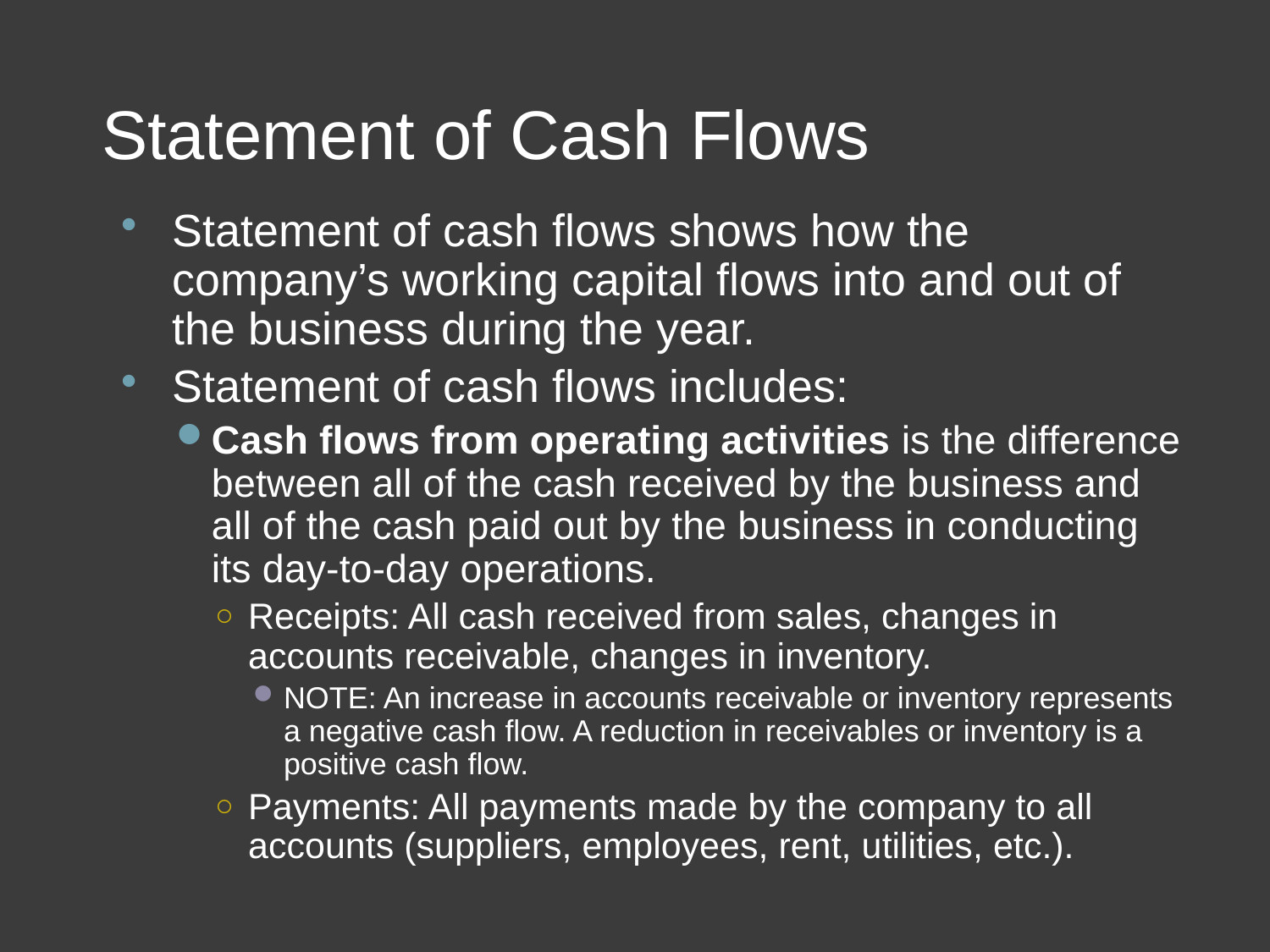

# Statement of Cash Flows
Statement of cash flows shows how the company’s working capital flows into and out of the business during the year.
Statement of cash flows includes:
Cash flows from operating activities is the difference between all of the cash received by the business and all of the cash paid out by the business in conducting its day-to-day operations.
Receipts: All cash received from sales, changes in accounts receivable, changes in inventory.
NOTE: An increase in accounts receivable or inventory represents a negative cash flow. A reduction in receivables or inventory is a positive cash flow.
Payments: All payments made by the company to all accounts (suppliers, employees, rent, utilities, etc.).